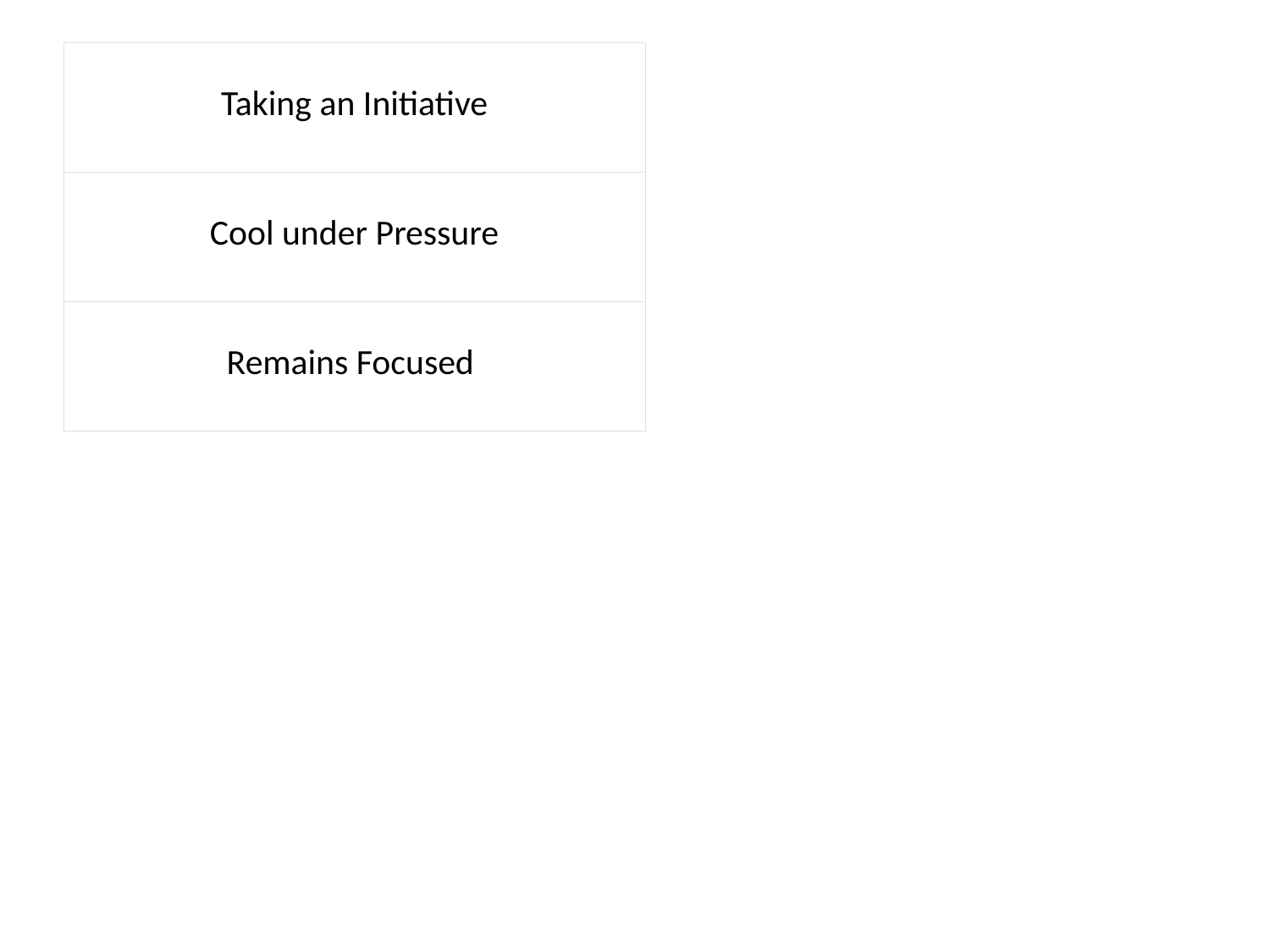

| Taking an Initiative |
| --- |
| Cool under Pressure |
| Remains Focused |